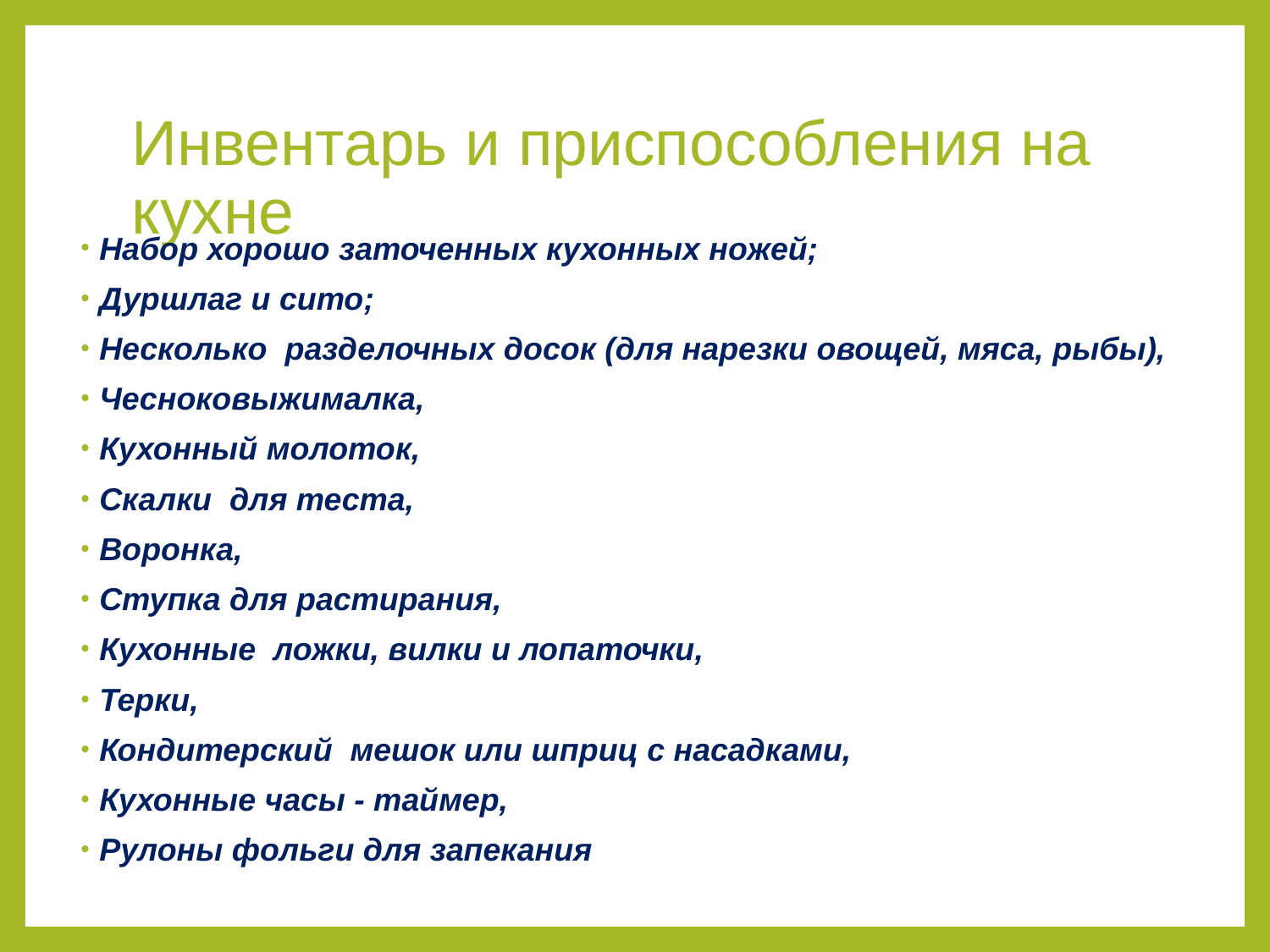

# Инвентарь и приспособления на кухне
Набор хорошо заточенных кухонных ножей;
Дуршлаг и сито;
Несколько  разделочных досок (для нарезки овощей, мяса, рыбы),
Чесноковыжималка,
Кухонный молоток,
Скалки  для теста,
Воронка,
Ступка для растирания,
Кухонные  ложки, вилки и лопаточки,
Терки,
Кондитерский  мешок или шприц с насадками,
Кухонные часы - таймер,
Рулоны фольги для запекания